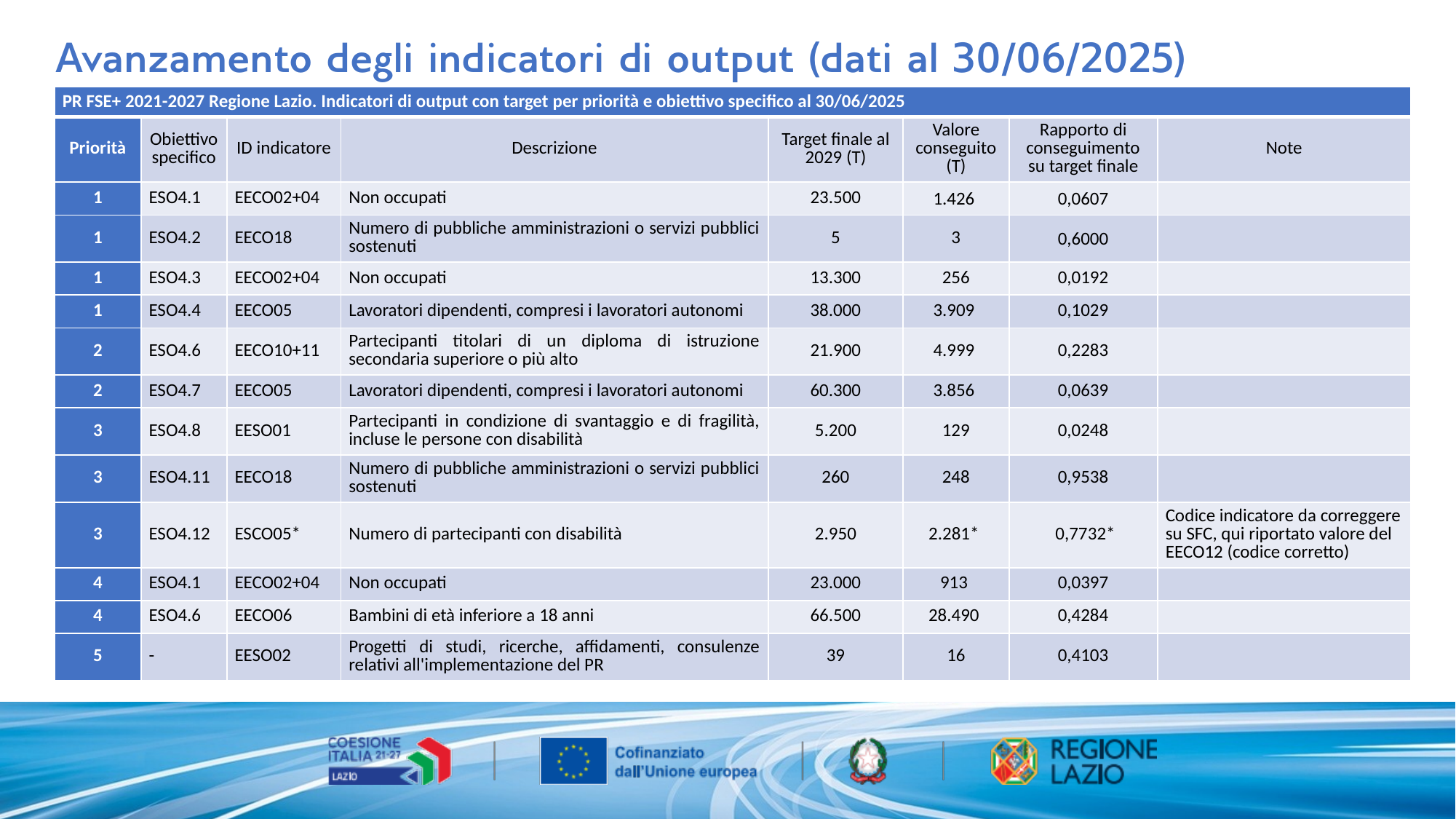

Avanzamento degli indicatori di output (dati al 30/06/2025)
| PR FSE+ 2021-2027 Regione Lazio. Indicatori di output con target per priorità e obiettivo specifico al 30/06/2025 |  |  |  |  |  |  |  |
| --- | --- | --- | --- | --- | --- | --- | --- |
| Priorità | Obiettivo specifico | ID indicatore | Descrizione | Target finale al 2029 (T) | Valore conseguito (T) | Rapporto di conseguimento su target finale | Note |
| 1 | ESO4.1 | EECO02+04 | Non occupati | 23.500 | 1.426 | 0,0607 |  |
| 1 | ESO4.2 | EECO18 | Numero di pubbliche amministrazioni o servizi pubblici sostenuti | 5 | 3 | 0,6000 |  |
| 1 | ESO4.3 | EECO02+04 | Non occupati | 13.300 | 256 | 0,0192 |  |
| 1 | ESO4.4 | EECO05 | Lavoratori dipendenti, compresi i lavoratori autonomi | 38.000 | 3.909 | 0,1029 |  |
| 2 | ESO4.6 | EECO10+11 | Partecipanti titolari di un diploma di istruzione secondaria superiore o più alto | 21.900 | 4.999 | 0,2283 |  |
| 2 | ESO4.7 | EECO05 | Lavoratori dipendenti, compresi i lavoratori autonomi | 60.300 | 3.856 | 0,0639 |  |
| 3 | ESO4.8 | EESO01 | Partecipanti in condizione di svantaggio e di fragilità, incluse le persone con disabilità | 5.200 | 129 | 0,0248 |  |
| 3 | ESO4.11 | EECO18 | Numero di pubbliche amministrazioni o servizi pubblici sostenuti | 260 | 248 | 0,9538 |  |
| 3 | ESO4.12 | ESCO05\* | Numero di partecipanti con disabilità | 2.950 | 2.281\* | 0,7732\* | Codice indicatore da correggere su SFC, qui riportato valore del EECO12 (codice corretto) |
| 4 | ESO4.1 | EECO02+04 | Non occupati | 23.000 | 913 | 0,0397 |  |
| 4 | ESO4.6 | EECO06 | Bambini di età inferiore a 18 anni | 66.500 | 28.490 | 0,4284 |  |
| 5 | - | EESO02 | Progetti di studi, ricerche, affidamenti, consulenze relativi all'implementazione del PR | 39 | 16 | 0,4103 |  |